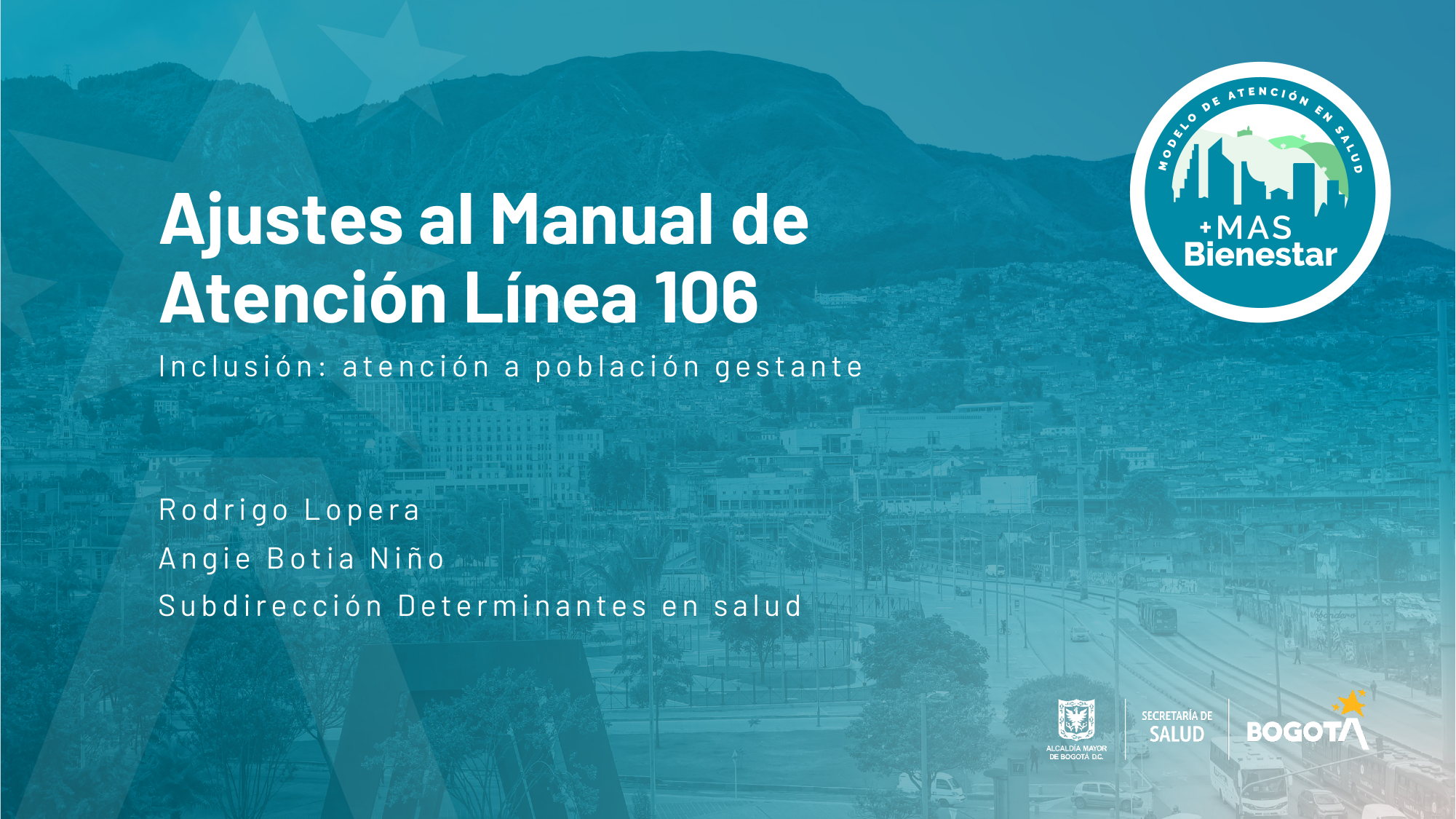

# Ajustes al Manual de Atención Línea 106
Inclusión: atención a población gestante

Rodrigo Lopera
Angie Botia Niño
Subdirección Determinantes en salud